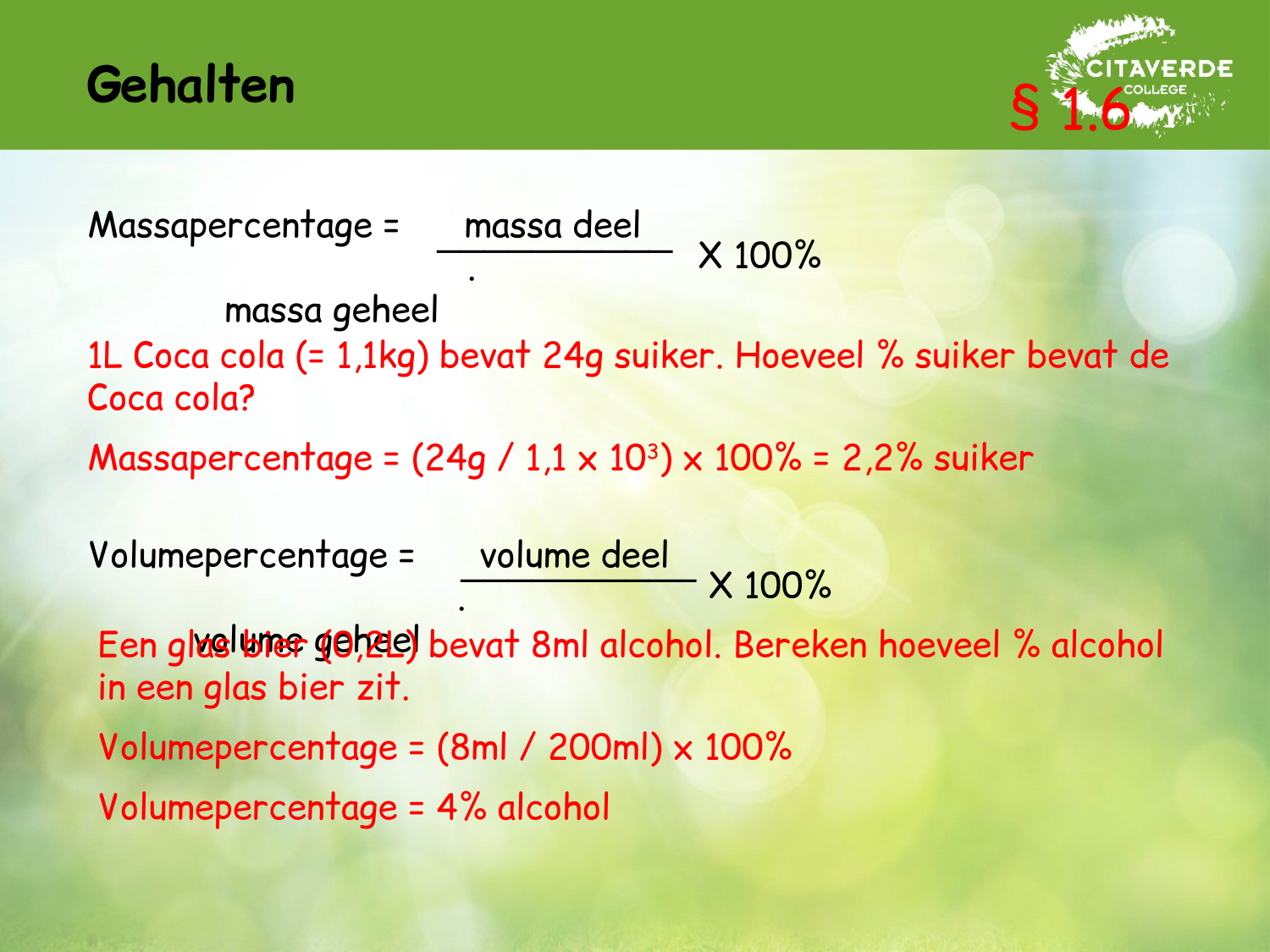

Gehalten
§ 1.6
Massapercentage =      massa deel                                        .                                 massa geheel
__________
X 100%
1L Coca cola (= 1,1kg) bevat 24g suiker. Hoeveel % suiker bevat de Coca cola?
Massapercentage = (24g / 1,1 x 103) x 100% = 2,2% suiker
Volumepercentage =      volume deel                                        .                                   volume geheel
  __________
 X 100%
Een glas bier (0,2L) bevat 8ml alcohol. Bereken hoeveel % alcohol in een glas bier zit.
Volumepercentage = (8ml / 200ml) x 100%
Volumepercentage = 4% alcohol